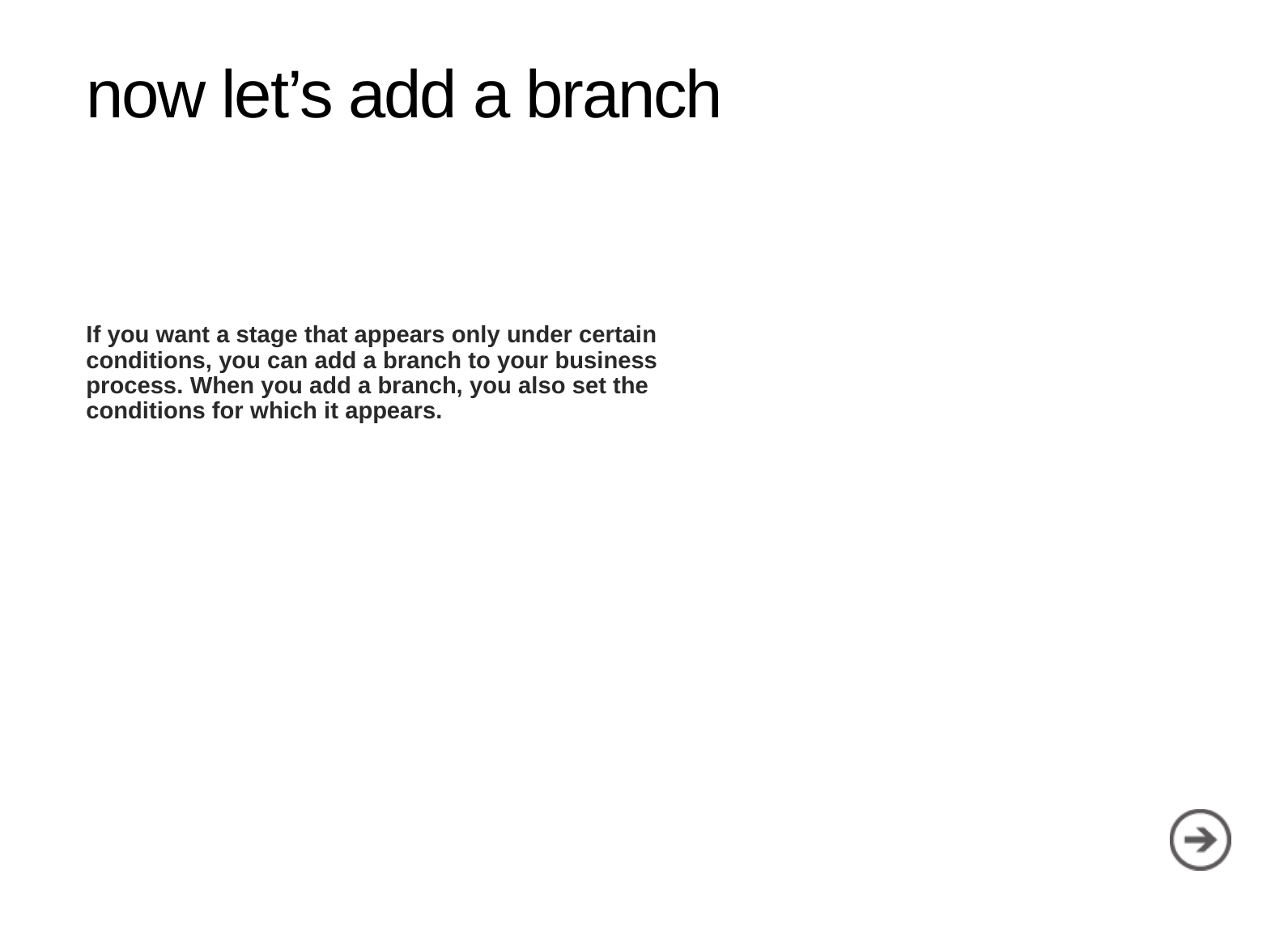

# now let’s add a branch
If you want a stage that appears only under certain conditions, you can add a branch to your business process. When you add a branch, you also set the conditions for which it appears.